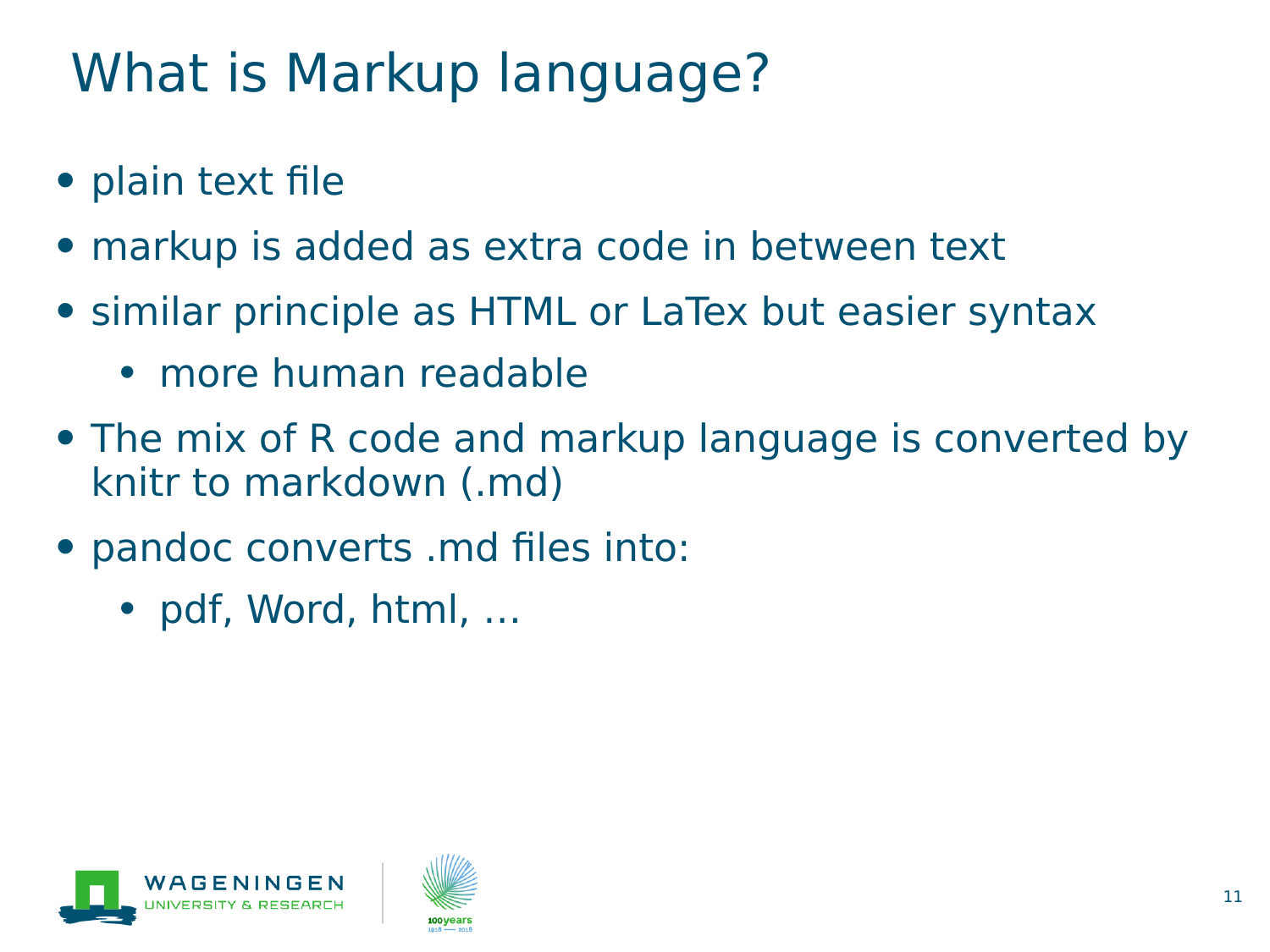

# What is Markup language?
plain text file
markup is added as extra code in between text
similar principle as HTML or LaTex but easier syntax
more human readable
The mix of R code and markup language is converted by knitr to markdown (.md)
pandoc converts .md files into:
pdf, Word, html, …
11